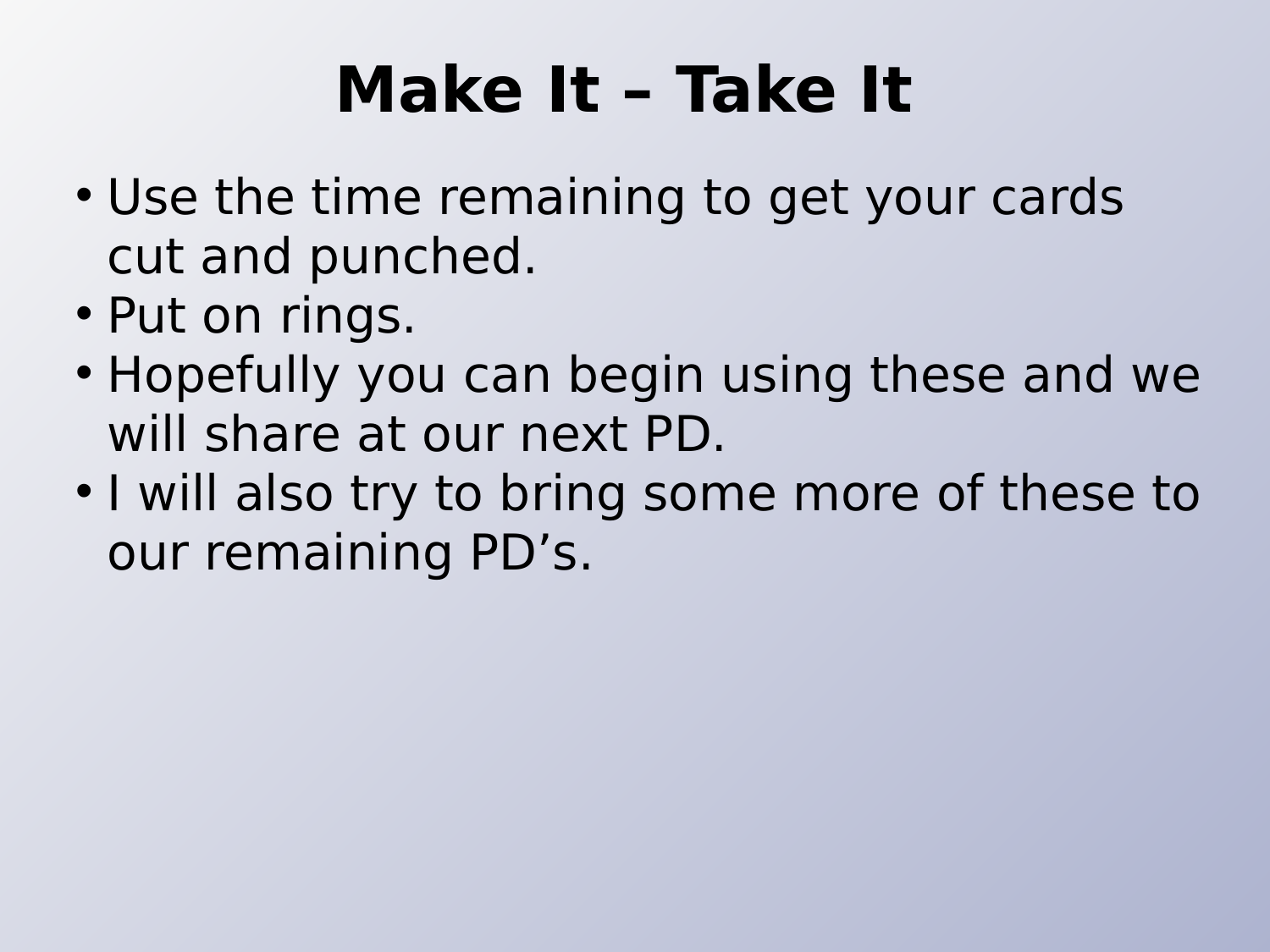

Make It – Take It
Use the time remaining to get your cards cut and punched.
Put on rings.
Hopefully you can begin using these and we will share at our next PD.
I will also try to bring some more of these to our remaining PD’s.